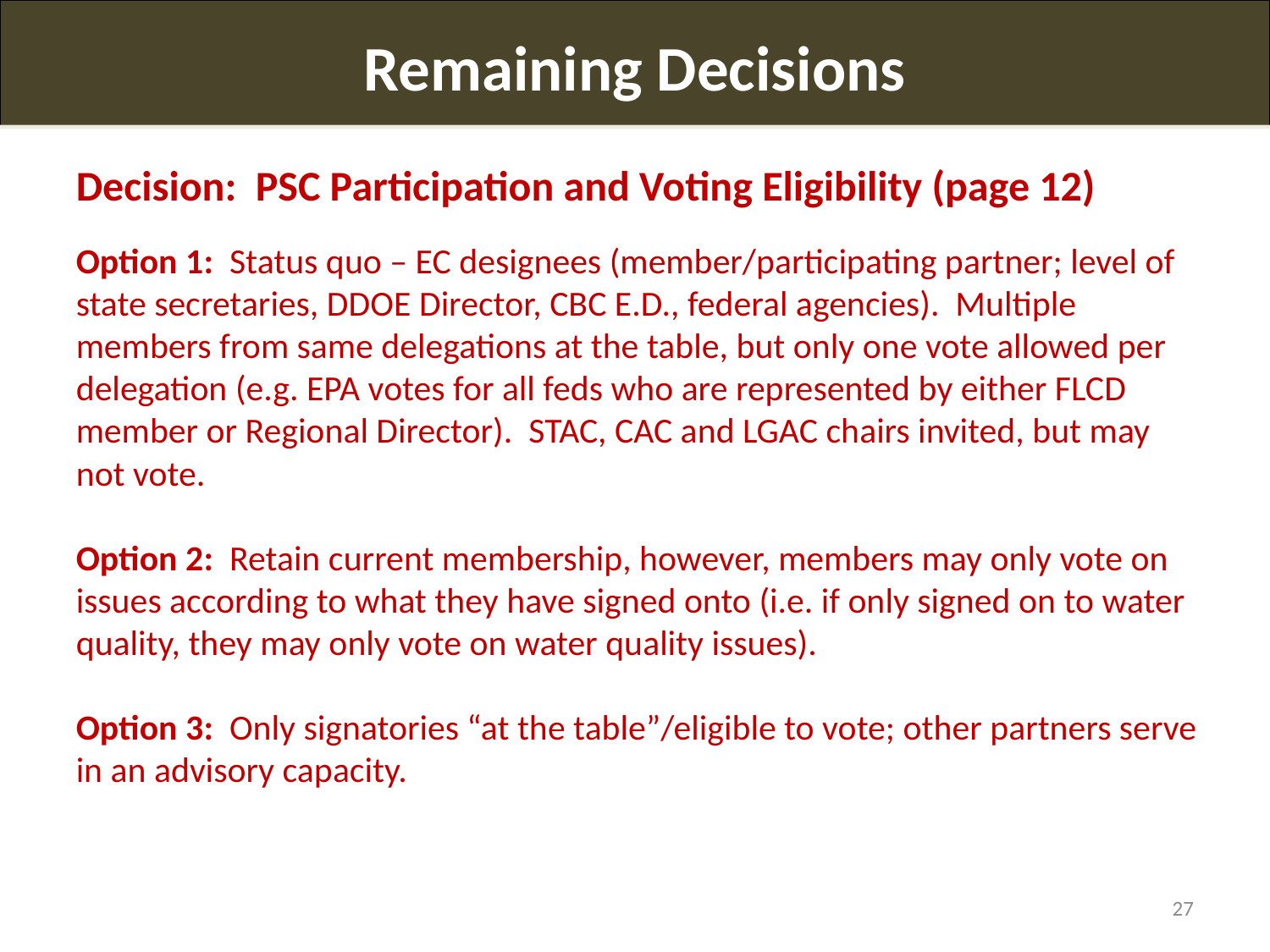

Remaining Decisions

Decision:  PSC Participation and Voting Eligibility (page 12)

Option 1:  Status quo – EC designees (member/participating partner; level of state secretaries, DDOE Director, CBC E.D., federal agencies).  Multiple members from same delegations at the table, but only one vote allowed per delegation (e.g. EPA votes for all feds who are represented by either FLCD member or Regional Director).  STAC, CAC and LGAC chairs invited, but may not vote.

Option 2:  Retain current membership, however, members may only vote on issues according to what they have signed onto (i.e. if only signed on to water quality, they may only vote on water quality issues).

Option 3:  Only signatories “at the table”/eligible to vote; other partners serve in an advisory capacity.

27